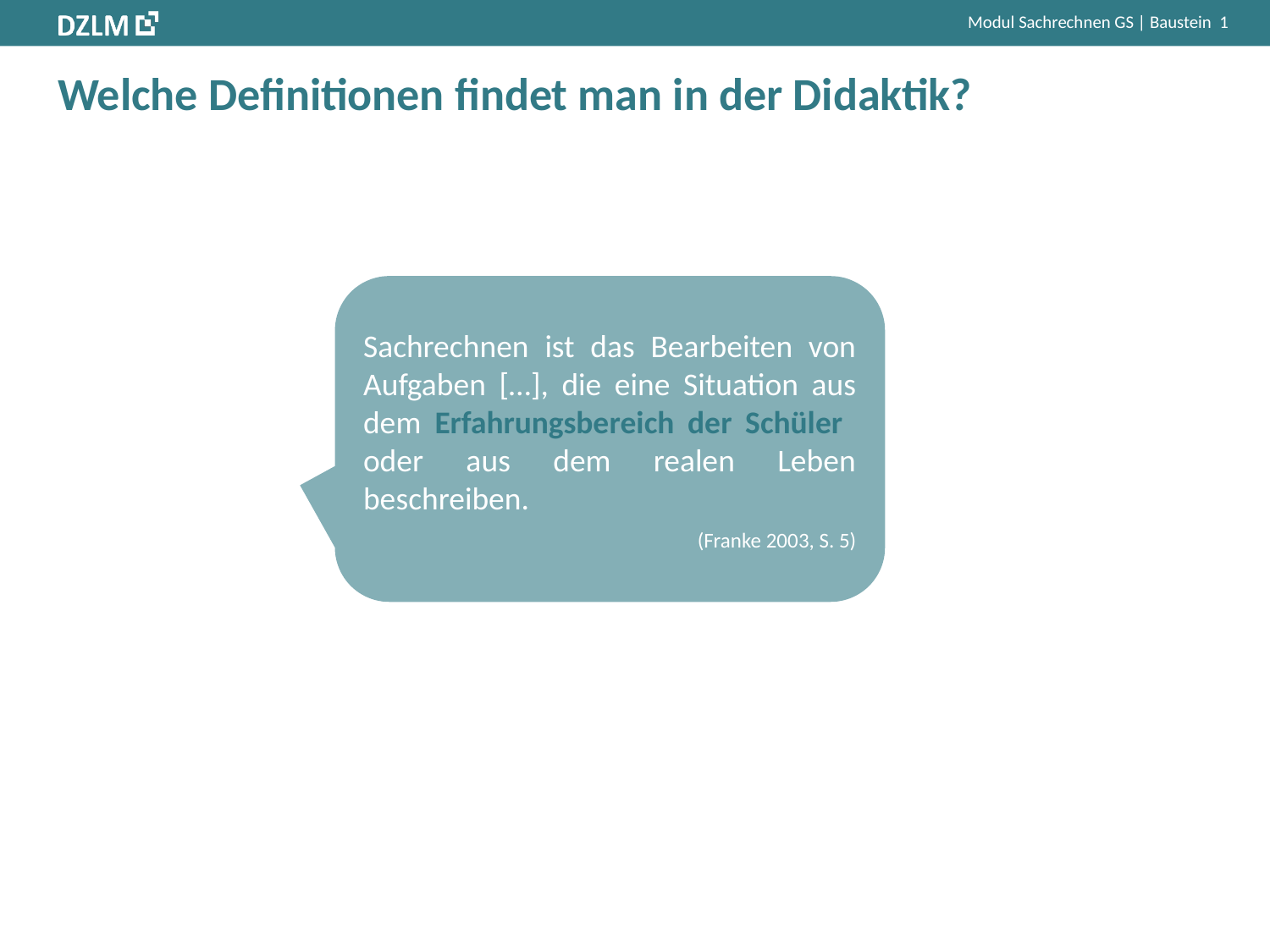

# Welche Definitionen findet man in der Didaktik?
Sachrechnen ist das Bearbeiten von Aufgaben […], die eine Situation aus dem Erfahrungsbereich der Schüler
oder aus dem realen Leben beschreiben.
(Franke 2003, S. 5)